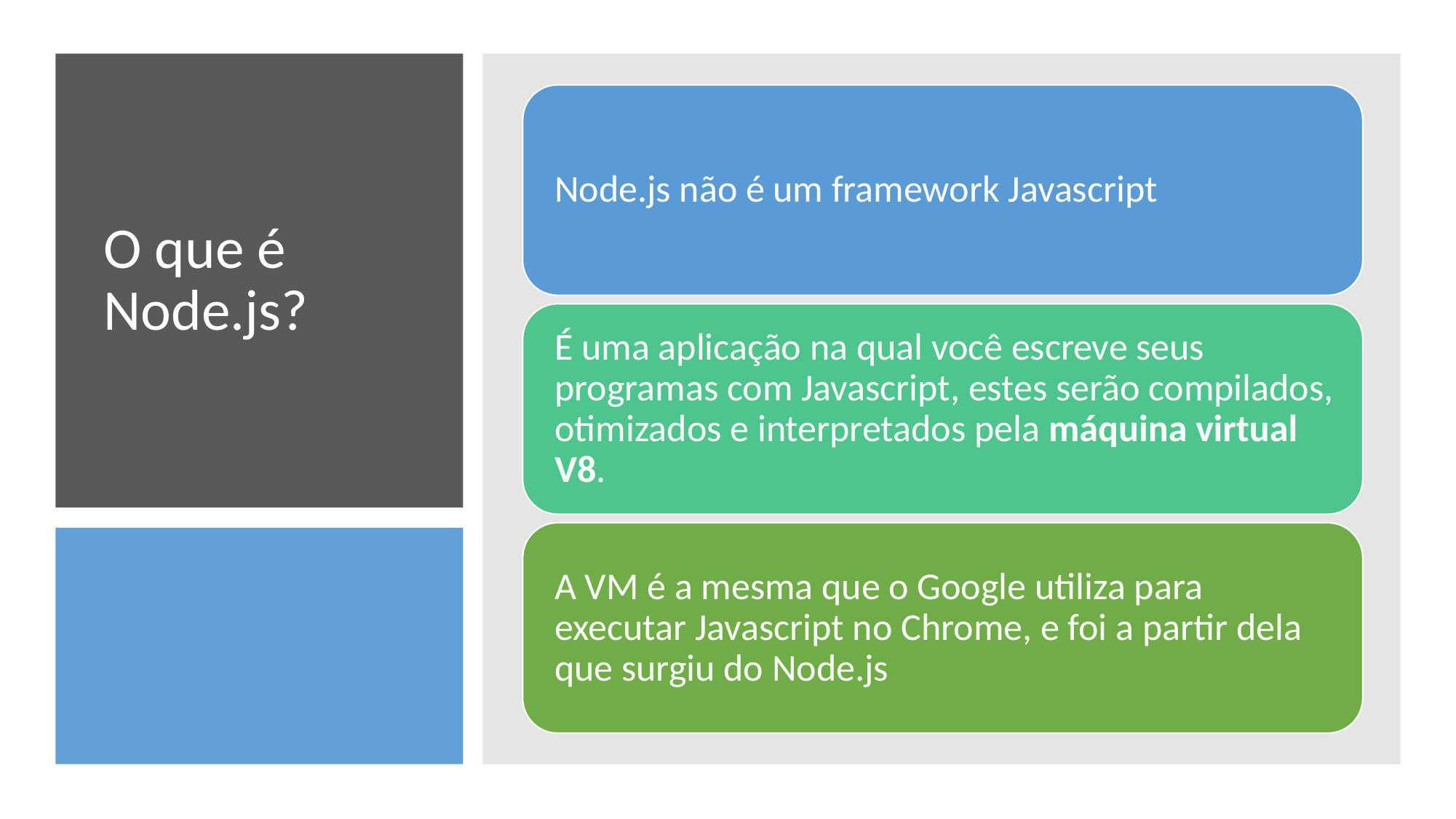

Node.js não é um framework Javascript
É uma aplicação na qual você escreve seus programas com Javascript, estes serão compilados, otimizados e interpretados pela máquina virtual V8.
A VM é a mesma que o Google utiliza para executar Javascript no Chrome, e foi a partir dela que surgiu do Node.js
# O que é Node.js?